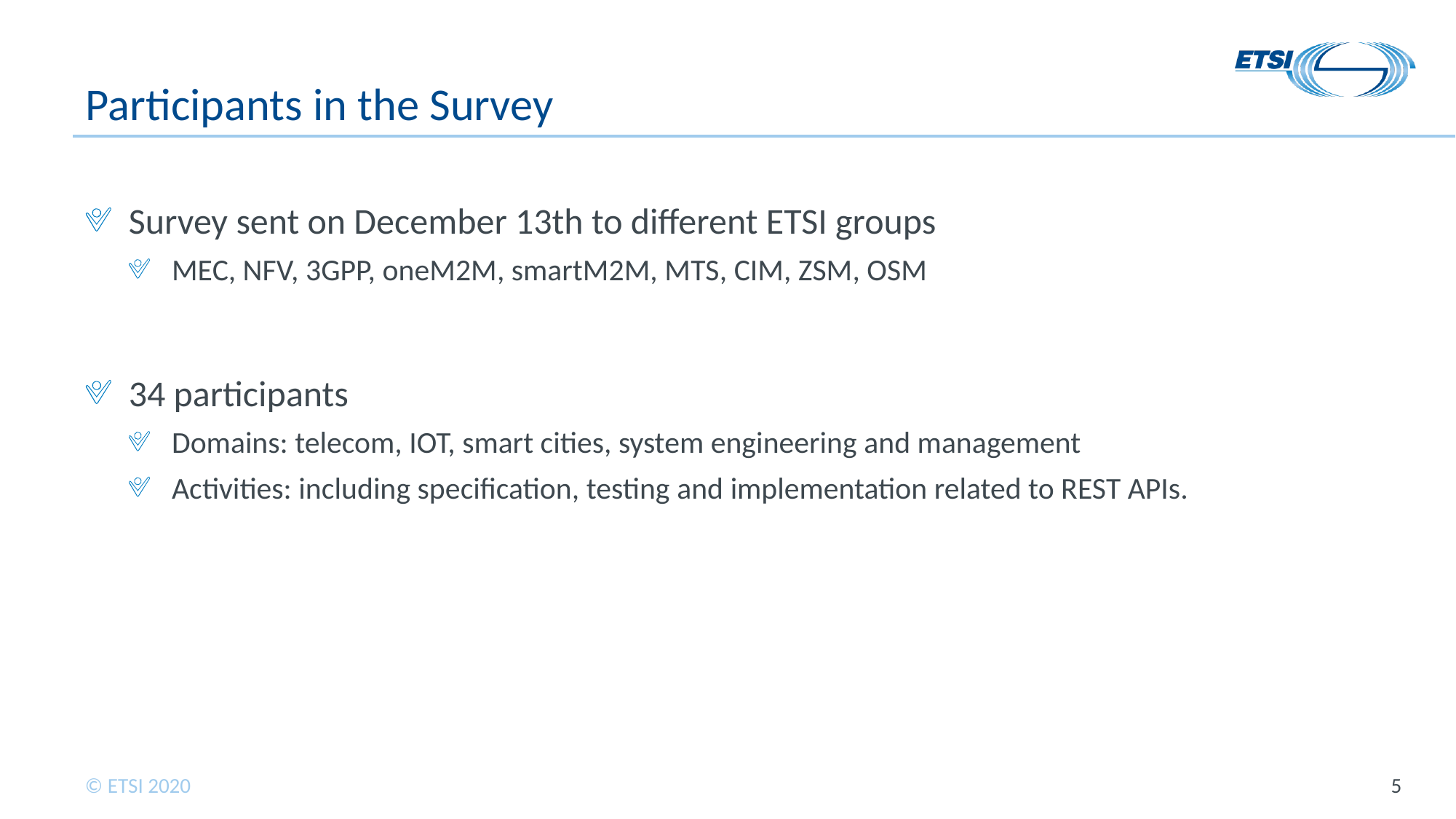

# Participants in the Survey
Survey sent on December 13th to different ETSI groups
MEC, NFV, 3GPP, oneM2M, smartM2M, MTS, CIM, ZSM, OSM

34 participants
Domains: telecom, IOT, smart cities, system engineering and management
Activities: including specification, testing and implementation related to REST APIs.